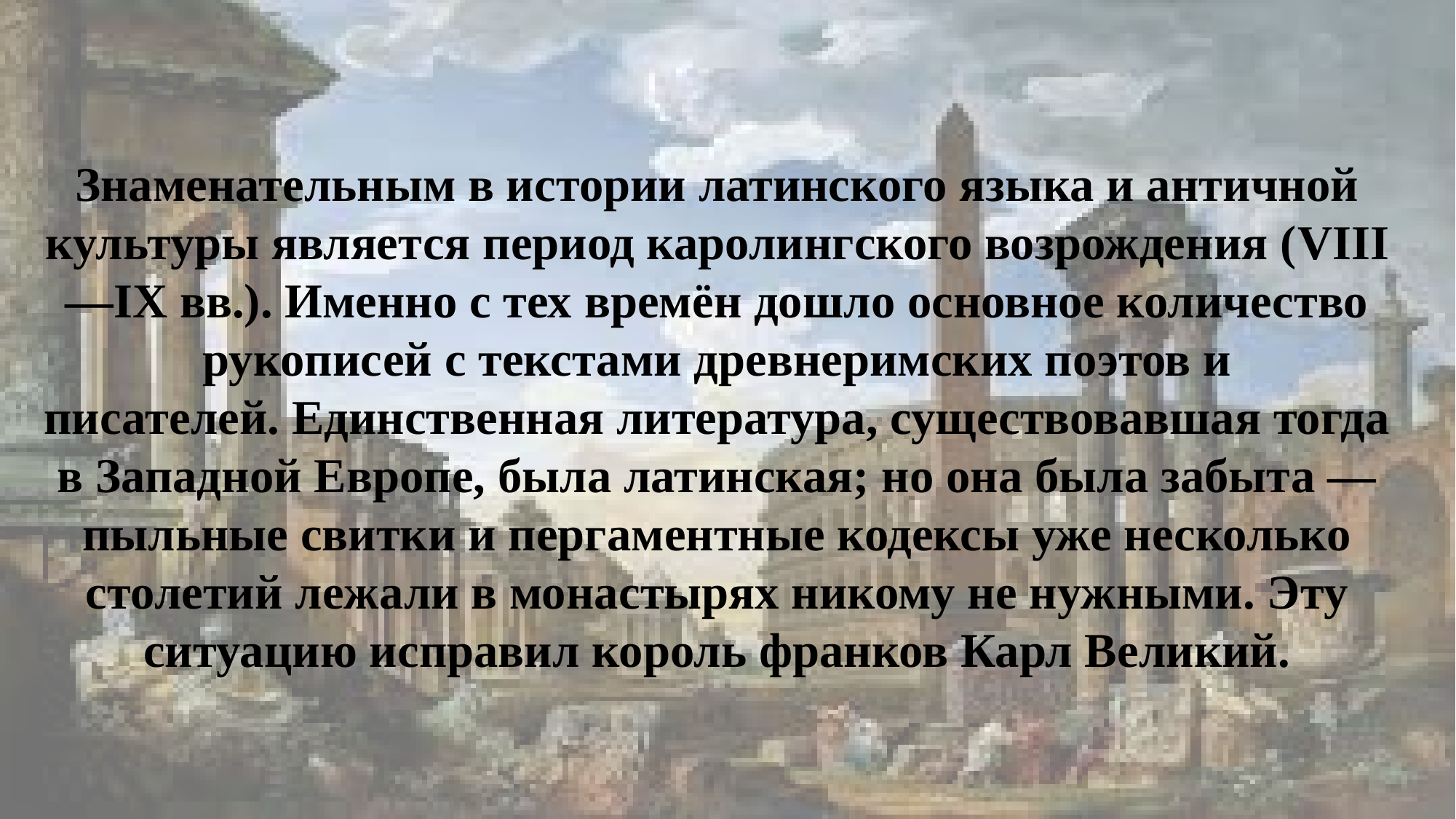

# Знаменательным в истории латинского языка и античной культуры является период каролингского возрождения (VIII—IX вв.). Именно с тех времён дошло основное количество рукописей с текстами древнеримских поэтов и писателей. Единственная литература, существовавшая тогда в Западной Европе, была латинская; но она была забыта — пыльные свитки и пергаментные кодексы уже несколько столетий лежали в монастырях никому не нужными. Эту ситуацию исправил король франков Карл Великий.